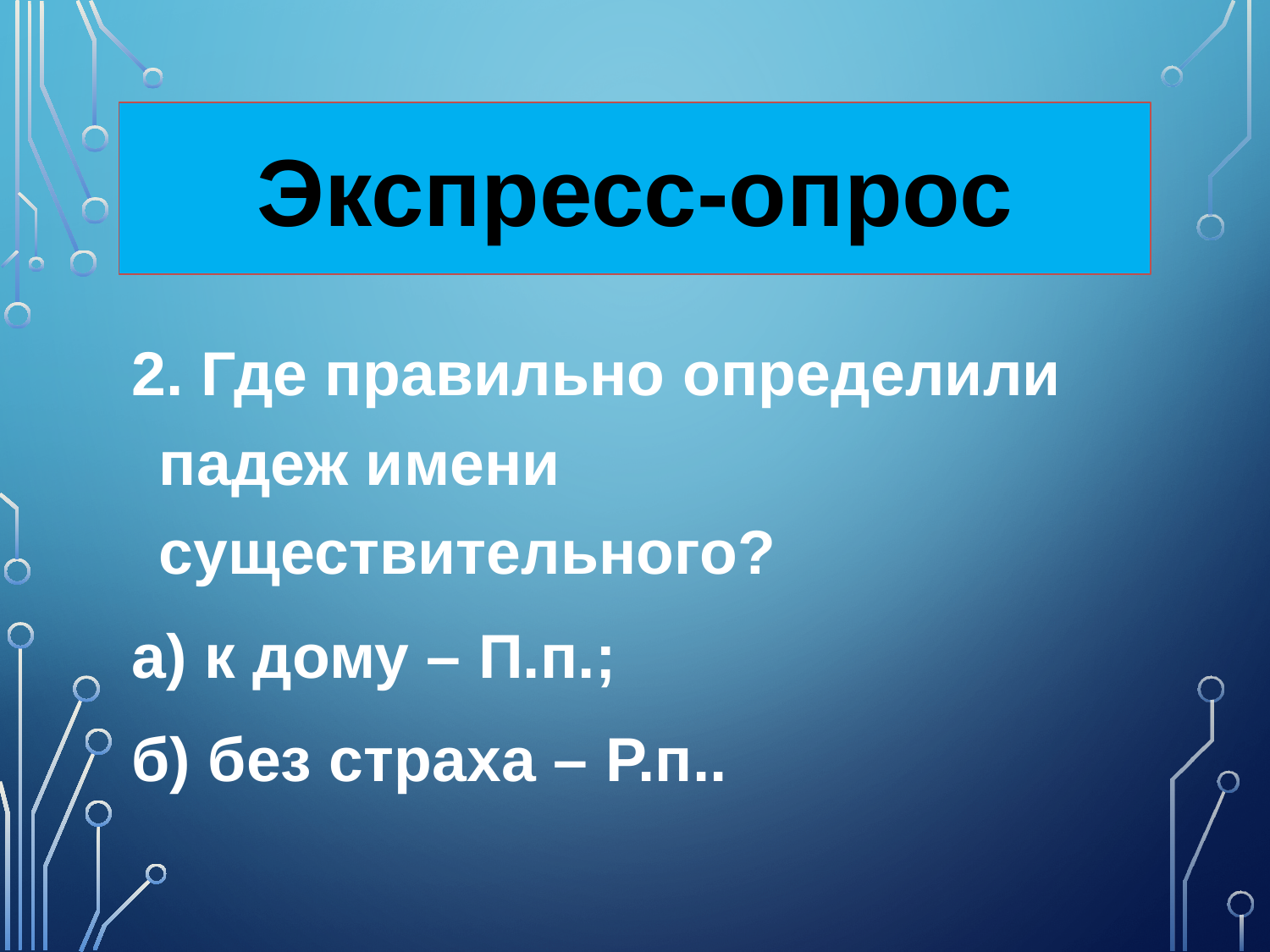

# Экспресс-опрос
2. Где правильно определили падеж имени существительного?
а) к дому – П.п.;
б) без страха – Р.п..